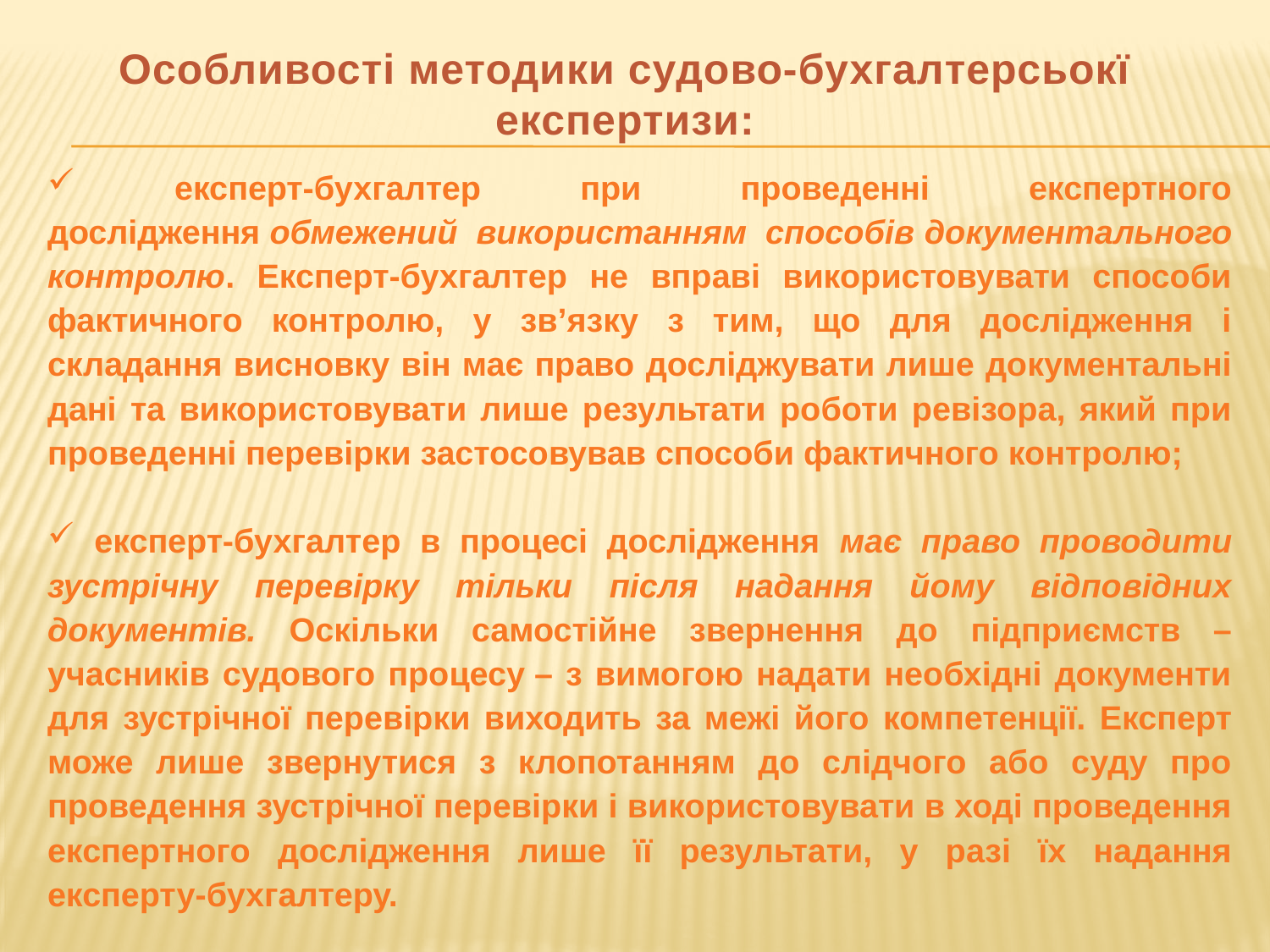

Особливості методики судово-бухгалтерсьокї експертизи:
 експерт-бухгалтер при проведенні експертного дослідження обмежений використанням способів документального контролю. Експерт-бухгалтер не вправі використовувати способи фактичного контролю, у зв’язку з тим, що для дослідження і складання висновку він має право досліджувати лише документальні дані та використовувати лише результати роботи ревізора, який при проведенні перевірки застосовував способи фактичного контролю;

 експерт-бухгалтер в процесі дослідження має право проводити зустрічну перевірку тільки після надання йому відповідних документів. Оскільки самостійне звернення до підприємств – учасників судового процесу – з вимогою надати необхідні документи для зустрічної перевірки виходить за межі його компетенції. Експерт може лише звернутися з клопотанням до слідчого або суду про проведення зустрічної перевірки і використовувати в ході проведення експертного дослідження лише її результати, у разі їх надання експерту-бухгалтеру.